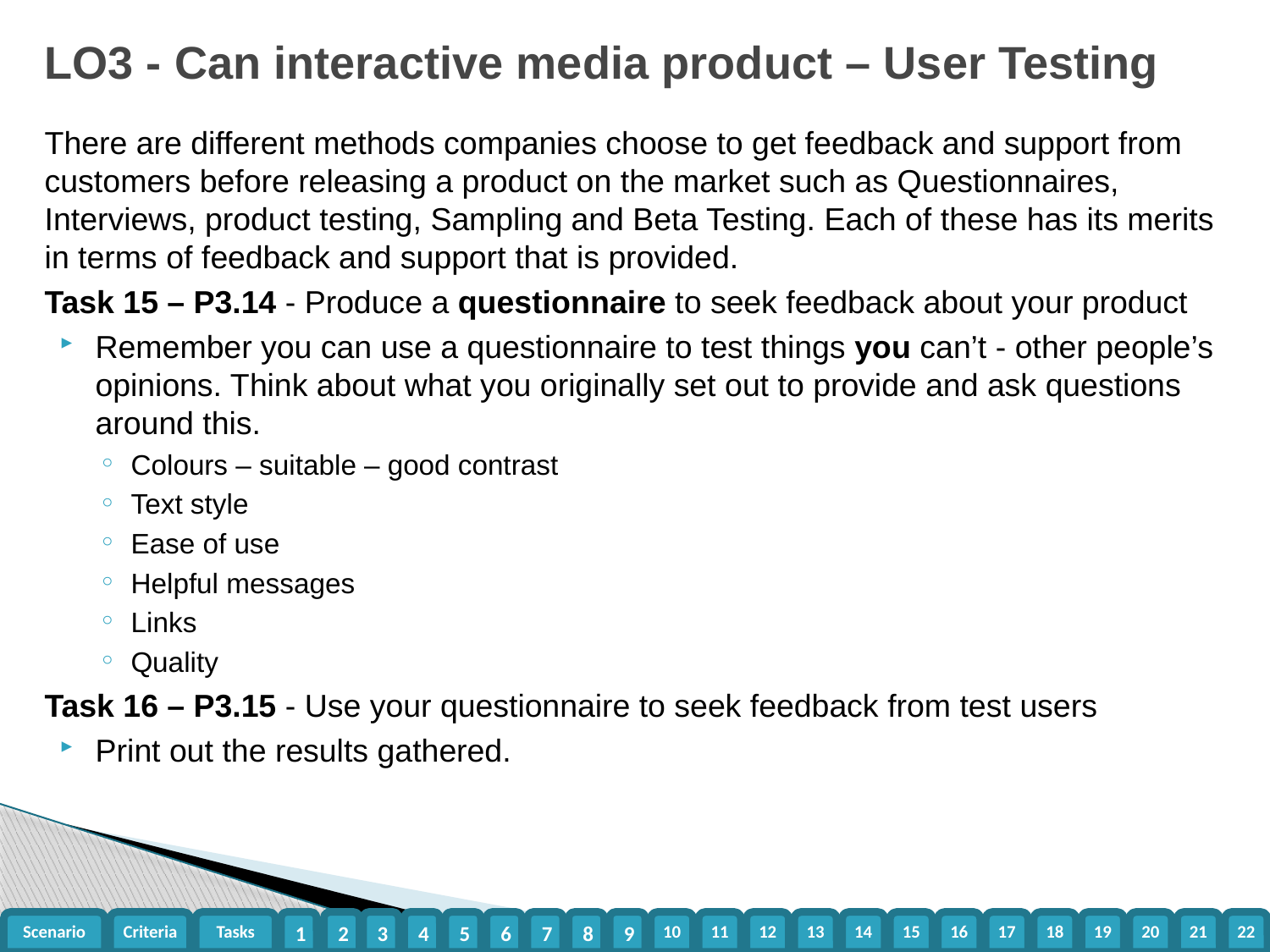

LO3 - Can interactive media product – User Testing
There are different methods companies choose to get feedback and support from customers before releasing a product on the market such as Questionnaires, Interviews, product testing, Sampling and Beta Testing. Each of these has its merits in terms of feedback and support that is provided.
Task 15 – P3.14 - Produce a questionnaire to seek feedback about your product
Remember you can use a questionnaire to test things you can’t - other people’s opinions. Think about what you originally set out to provide and ask questions around this.
Colours – suitable – good contrast
Text style
Ease of use
Helpful messages
Links
Quality
Task 16 – P3.15 - Use your questionnaire to seek feedback from test users
Print out the results gathered.